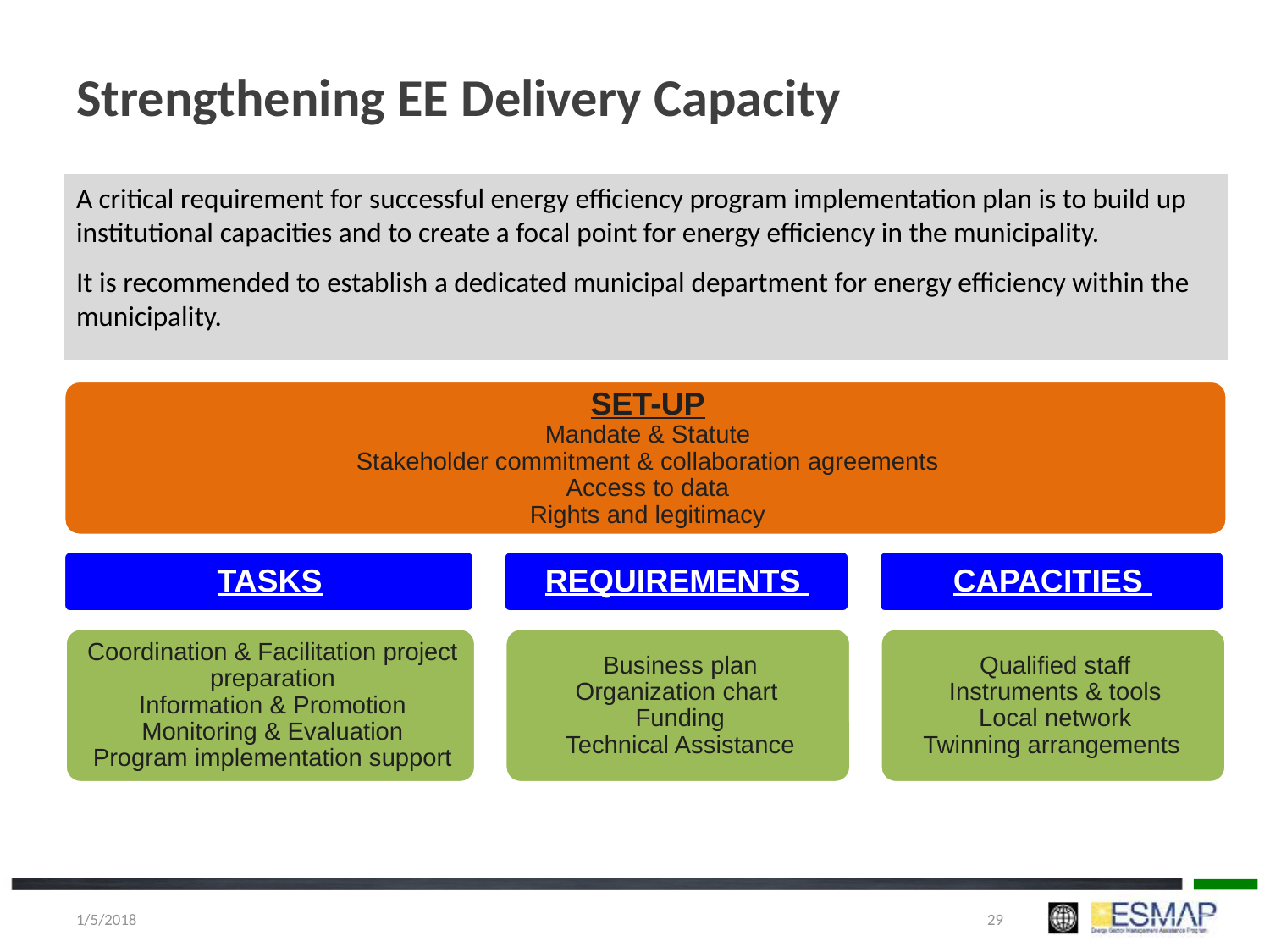

# Strengthening EE Delivery Capacity
A critical requirement for successful energy efficiency program implementation plan is to build up institutional capacities and to create a focal point for energy efficiency in the municipality.
It is recommended to establish a dedicated municipal department for energy efficiency within the municipality.
SET-UP
Mandate & Statute
Stakeholder commitment & collaboration agreements
Access to data
Rights and legitimacy
TASKS
Coordination & Facilitation project preparation
Information & Promotion
Monitoring & Evaluation
Program implementation support
REQUIREMENTS
Business plan
Organization chart
Funding
Technical Assistance
CAPACITIES
Qualified staff
Instruments & tools
Local network
Twinning arrangements
1/5/2018
29